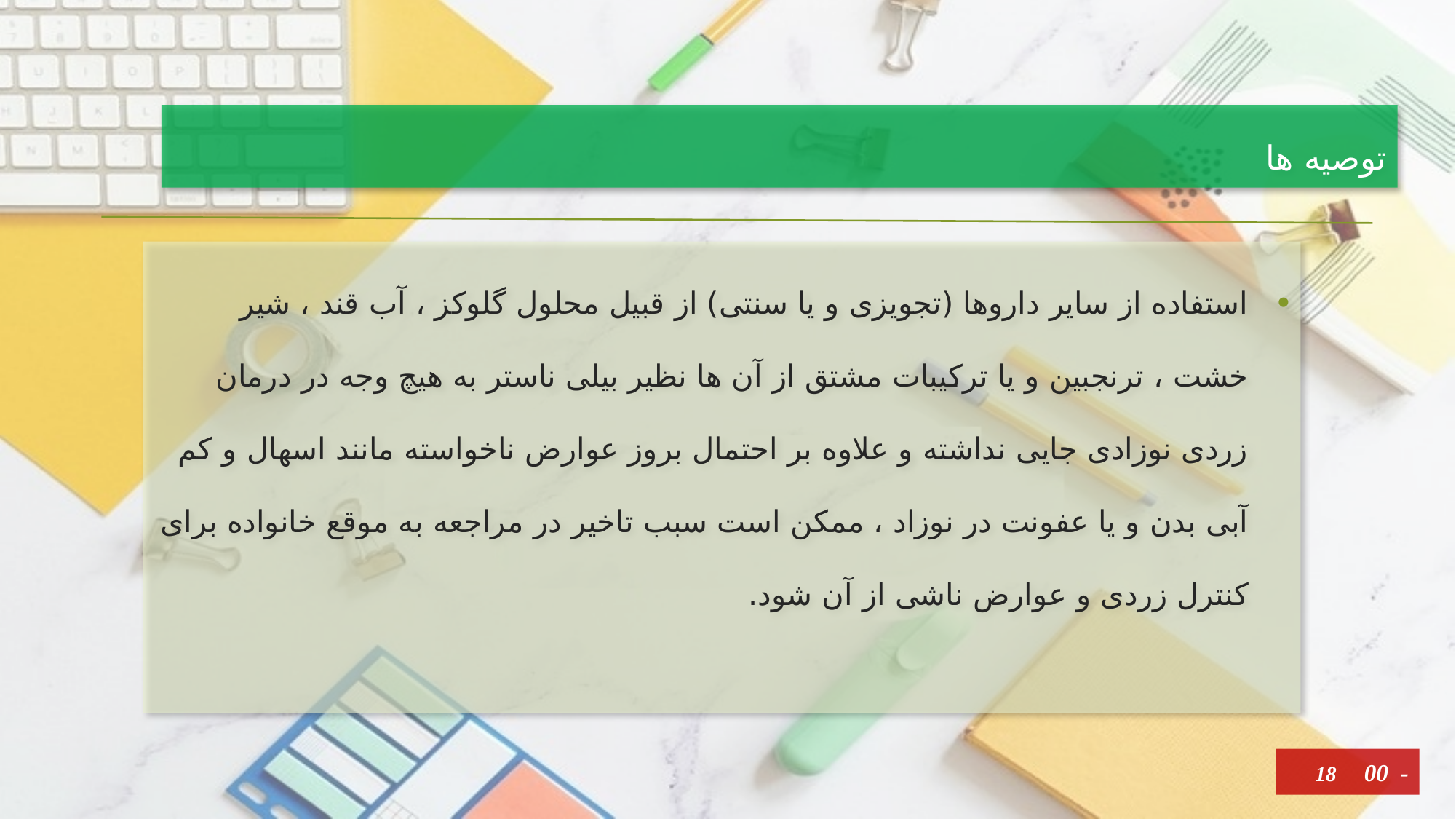

# توصیه ها
استفاده از سایر داروها (تجویزی و یا سنتی) از قبیل محلول گلوکز ، آب قند ، شیر خشت ، ترنجبین و یا ترکیبات مشتق از آن ها نظیر بیلی ناستر به هیچ وجه در درمان زردی نوزادی جایی نداشته و علاوه بر احتمال بروز عوارض ناخواسته مانند اسهال و کم آبی بدن و یا عفونت در نوزاد ، ممکن است سبب تاخیر در مراجعه به موقع خانواده برای کنترل زردی و عوارض ناشی از آن شود.

18